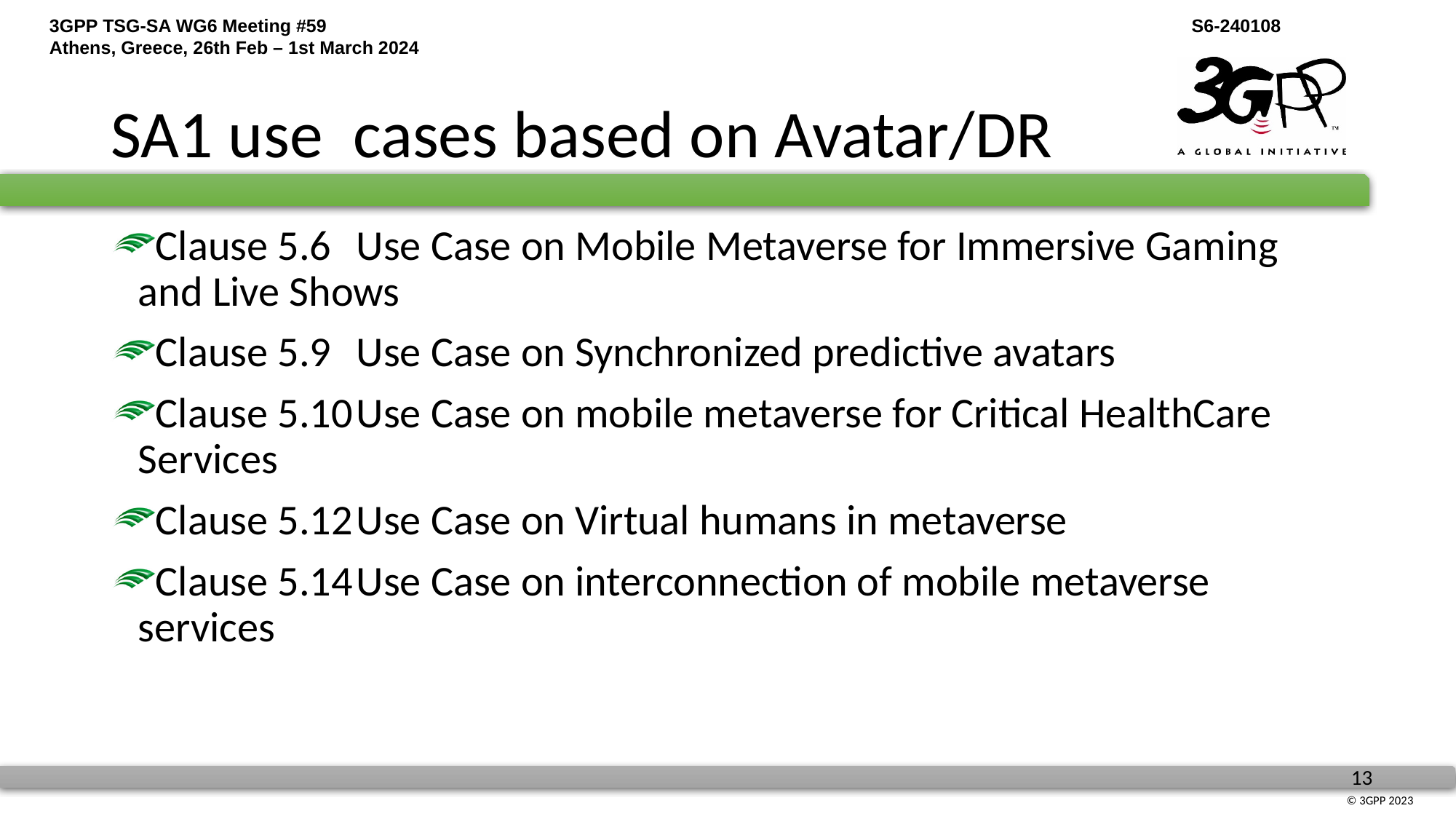

# SA1 use  cases based on Avatar/DR
Clause 5.6	Use Case on Mobile Metaverse for Immersive Gaming and Live Shows
Clause 5.9	Use Case on Synchronized predictive avatars
Clause 5.10	Use Case on mobile metaverse for Critical HealthCare Services
Clause 5.12	Use Case on Virtual humans in metaverse
Clause 5.14	Use Case on interconnection of mobile metaverse services